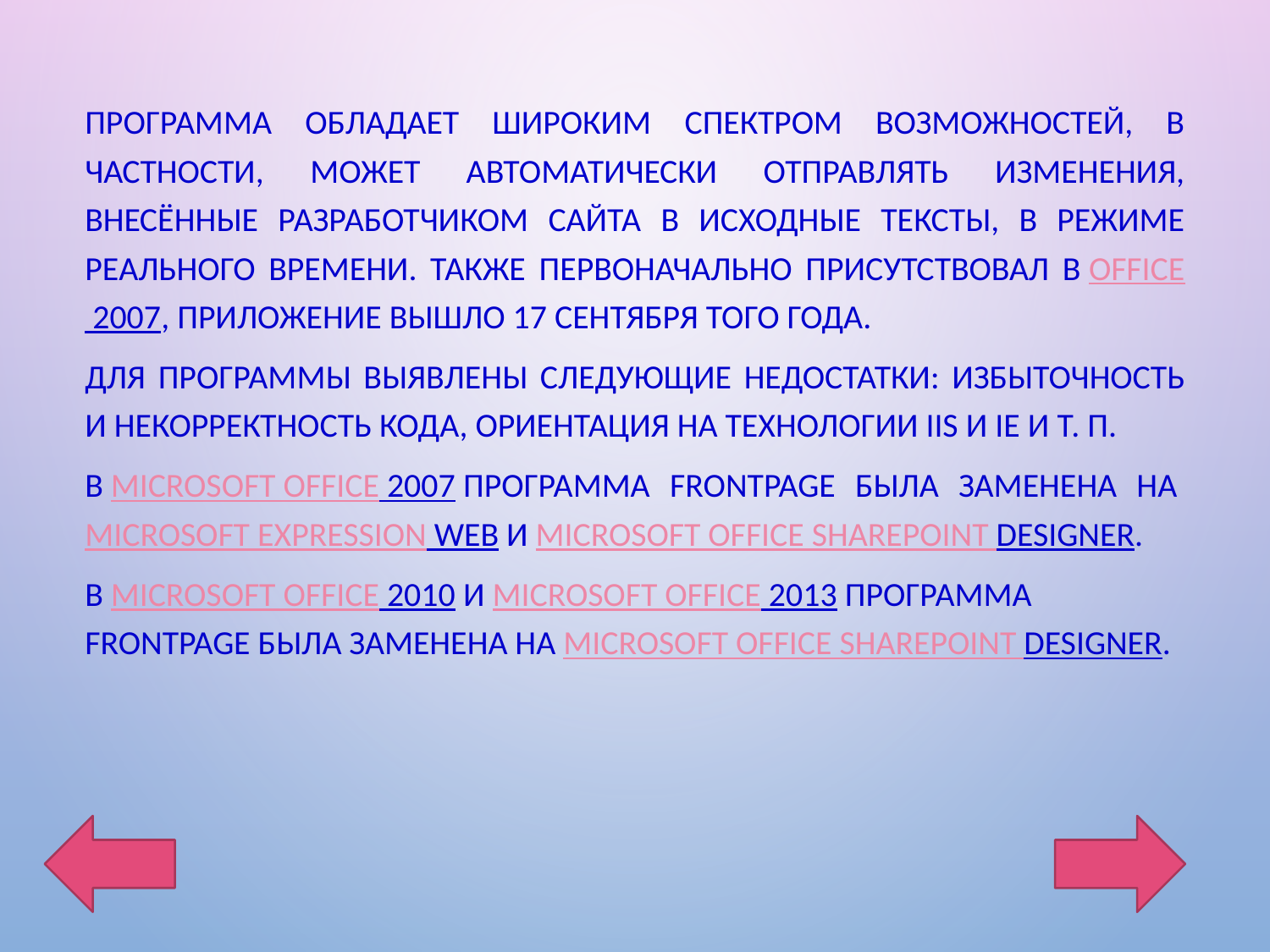

Программа обладает широким спектром возможностей, в частности, может автоматически отправлять изменения, внесённые разработчиком сайта в исходные тексты, в режиме реального времени. Также первоначально присутствовал в Office 2007, приложение вышло 17 сентября того года.
Для программы выявлены следующие недостатки: избыточность и некорректность кода, ориентация на технологии IIS и IE и т. п.
В Microsoft Office 2007 программа FrontPage была заменена на Microsoft Expression Web и Microsoft Office SharePoint Designer.
В Microsoft Office 2010 и Microsoft Office 2013 программа FrontPage была заменена на Microsoft Office SharePoint Designer.